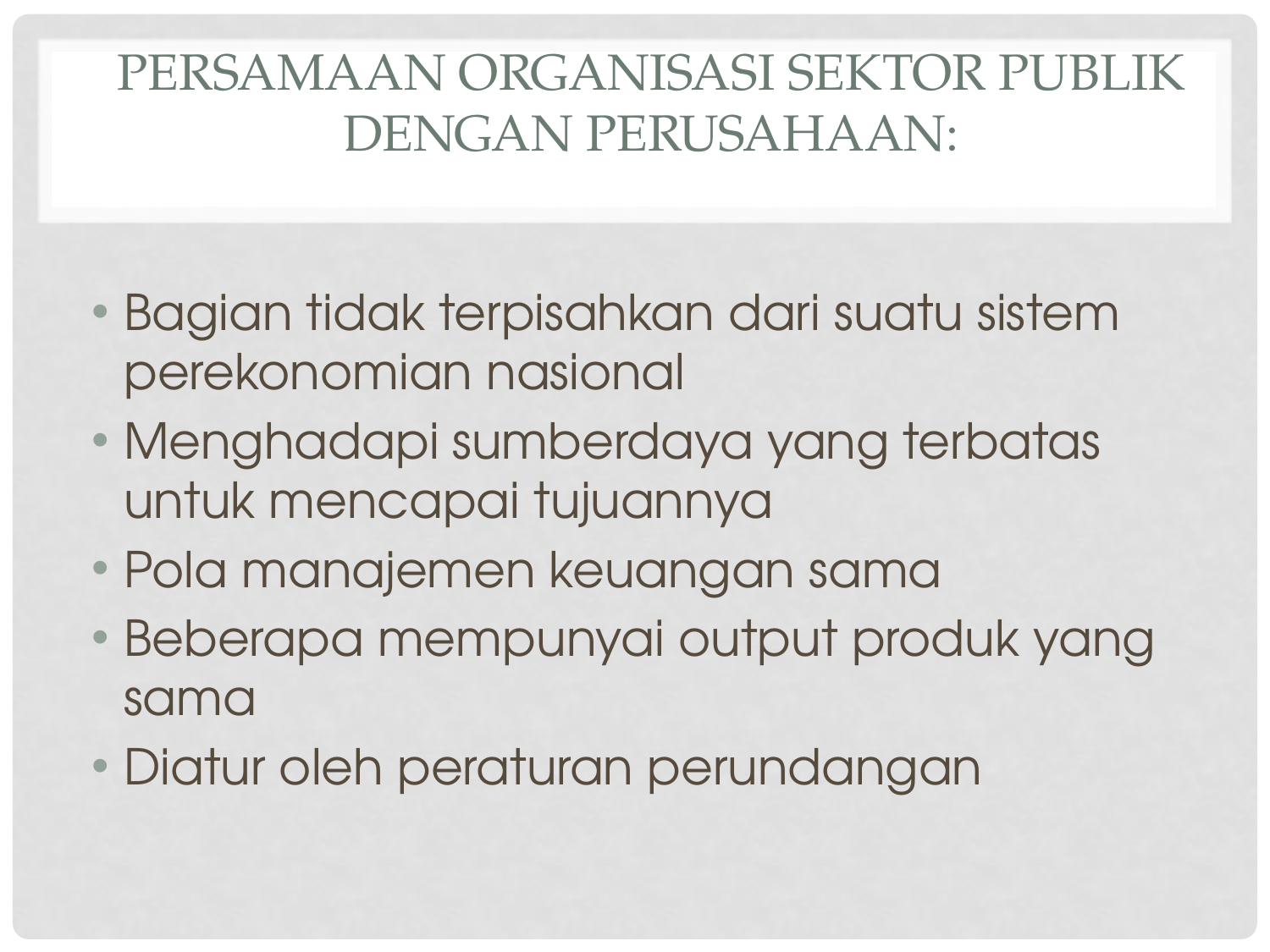

# Persamaan Organisasi Sektor Publik dengan Perusahaan:
Bagian tidak terpisahkan dari suatu sistem perekonomian nasional
Menghadapi sumberdaya yang terbatas untuk mencapai tujuannya
Pola manajemen keuangan sama
Beberapa mempunyai output produk yang sama
Diatur oleh peraturan perundangan